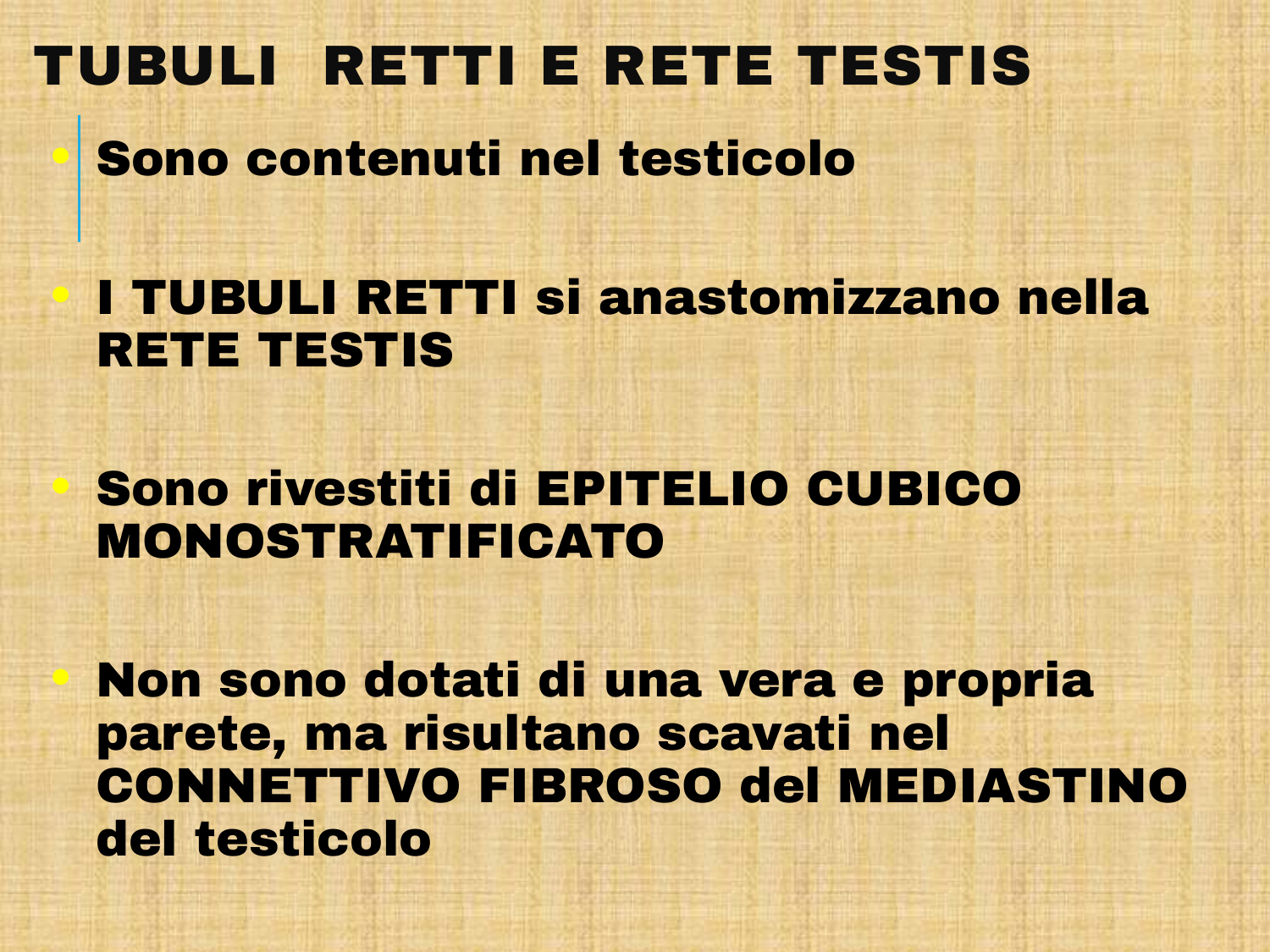

# TUBULI  RETTI e RETE TESTIS
Sono contenuti nel testicolo

I TUBULI RETTI si anastomizzano nella RETE TESTIS

Sono rivestiti di EPITELIO CUBICO MONOSTRATIFICATO

Non sono dotati di una vera e propria parete, ma risultano scavati nel CONNETTIVO FIBROSO del MEDIASTINO del testicolo